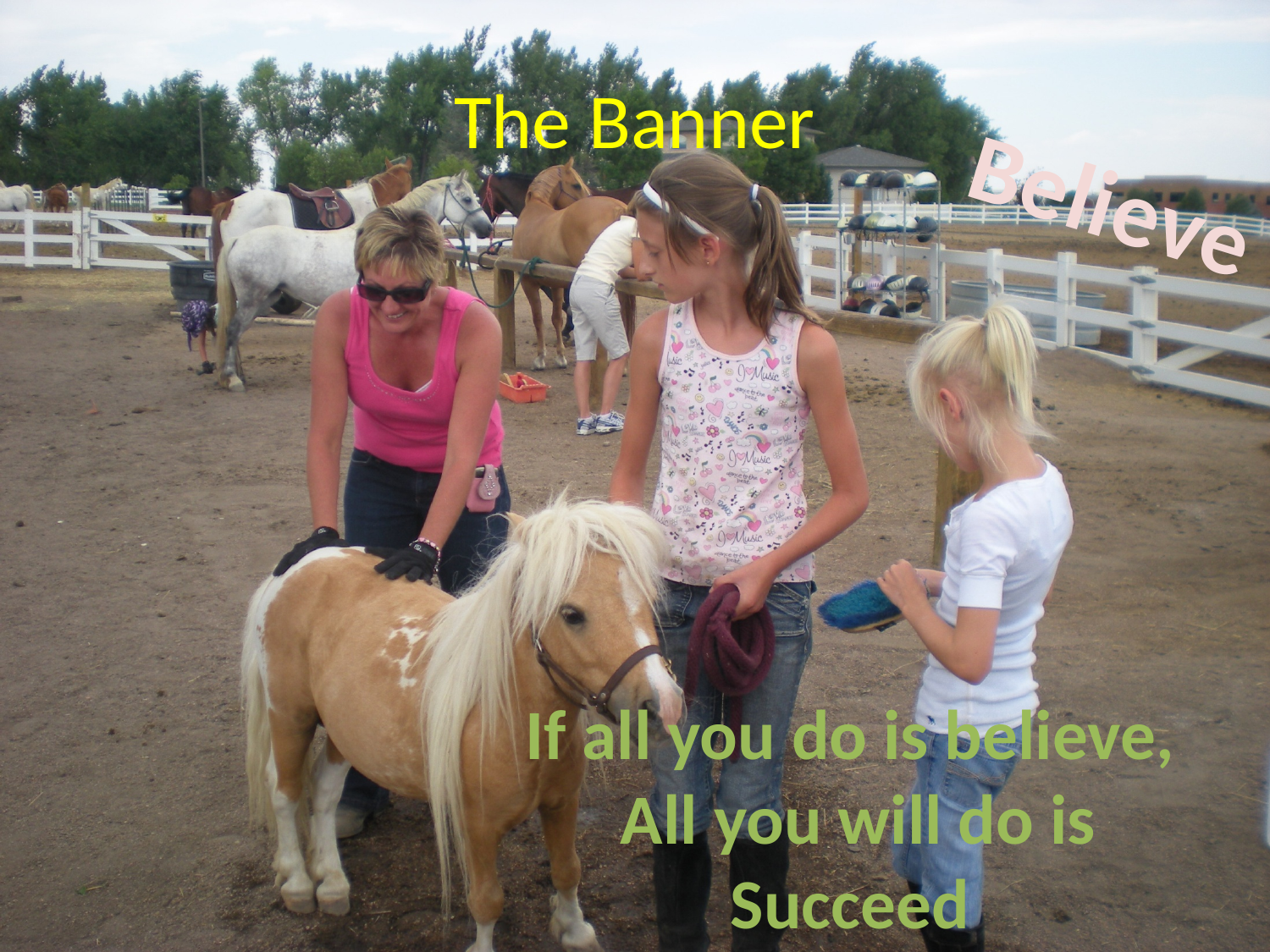

# The Banner
Believe

If all you do is believe,
All you will do is
Succeed